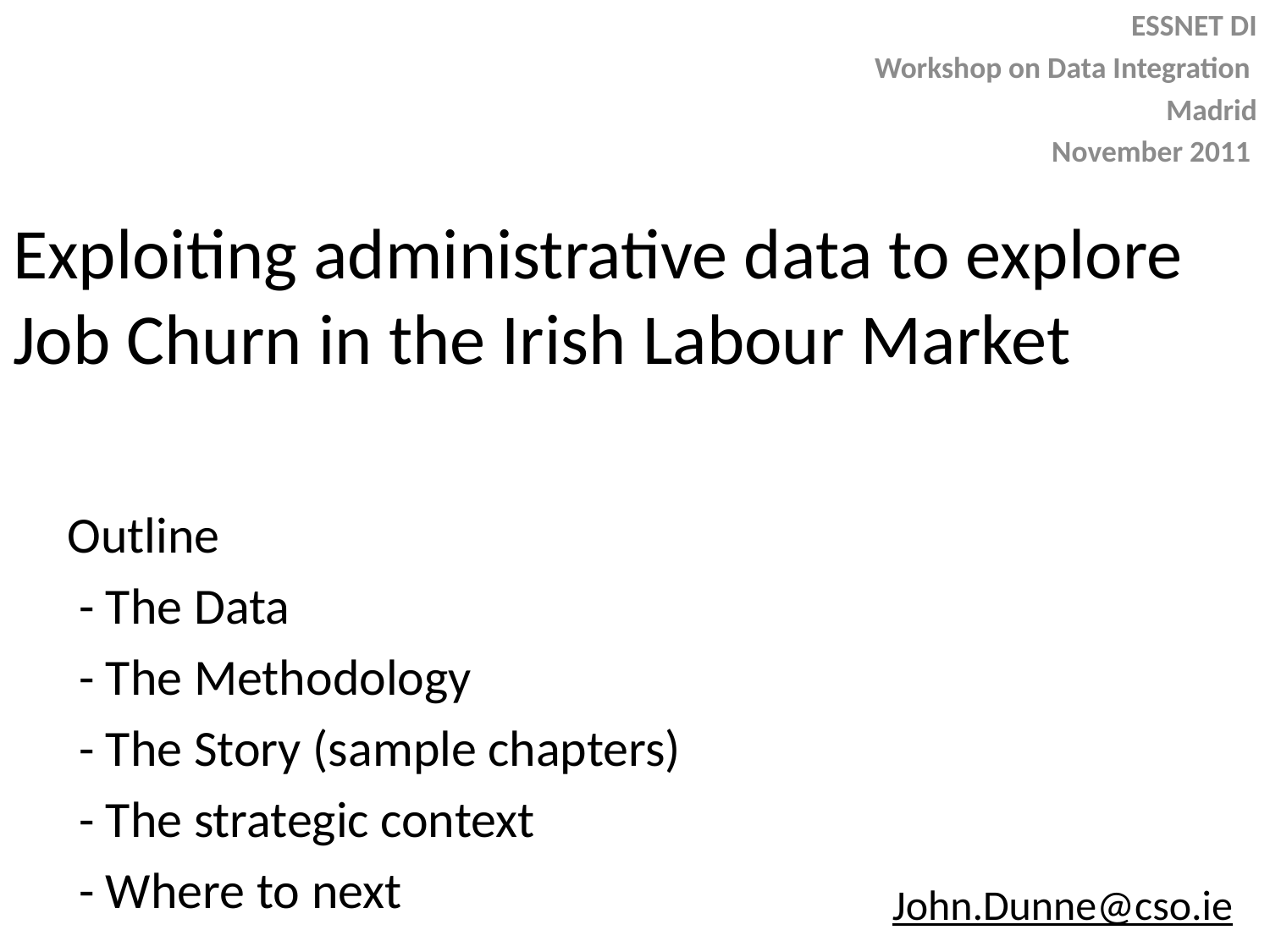

ESSNET DI
Workshop on Data Integration
Madrid
November 2011
# Exploiting administrative data to explore Job Churn in the Irish Labour Market
Outline
 - The Data
 - The Methodology
 - The Story (sample chapters)
 - The strategic context
 - Where to next
John.Dunne@cso.ie